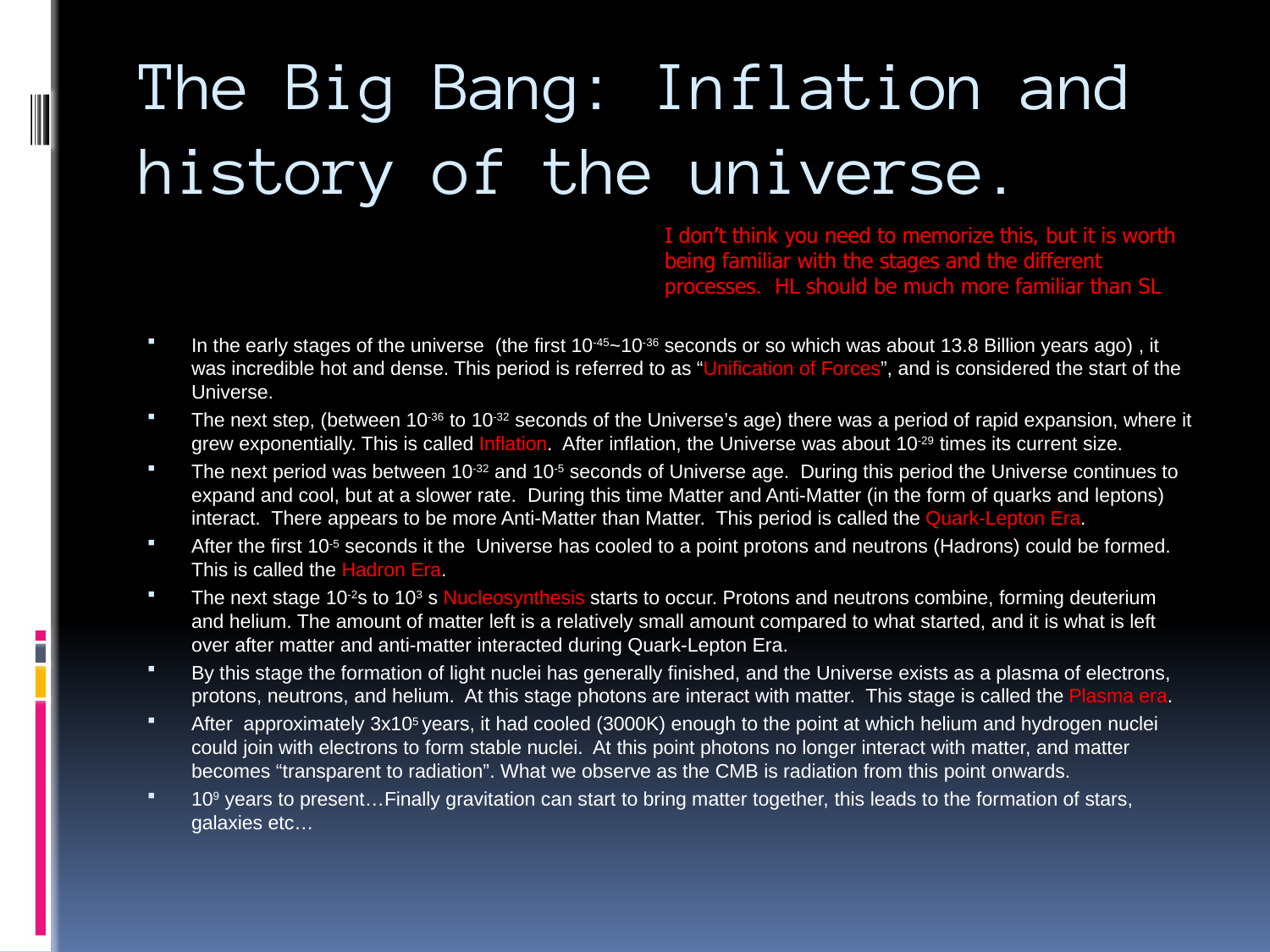

# The Big Bang: Inflation and history of the universe.
I don’t think you need to memorize this, but it is worth being familiar with the stages and the different processes.  HL should be much more familiar than SL
In the early stages of the universe  (the first 10-45~10-36 seconds or so which was about 13.8 Billion years ago) , it was incredible hot and dense. This period is referred to as “Unification of Forces”, and is considered the start of the Universe.
The next step, (between 10-36 to 10-32 seconds of the Universe’s age) there was a period of rapid expansion, where it grew exponentially. This is called Inflation.  After inflation, the Universe was about 10-29 times its current size.
The next period was between 10-32 and 10-5 seconds of Universe age.  During this period the Universe continues to expand and cool, but at a slower rate.  During this time Matter and Anti-Matter (in the form of quarks and leptons) interact.  There appears to be more Anti-Matter than Matter.  This period is called the Quark-Lepton Era.
After the first 10-5 seconds it the  Universe has cooled to a point protons and neutrons (Hadrons) could be formed. This is called the Hadron Era.
The next stage 10-2s to 103 s Nucleosynthesis starts to occur. Protons and neutrons combine, forming deuterium and helium. The amount of matter left is a relatively small amount compared to what started, and it is what is left over after matter and anti-matter interacted during Quark-Lepton Era.
By this stage the formation of light nuclei has generally finished, and the Universe exists as a plasma of electrons, protons, neutrons, and helium.  At this stage photons are interact with matter.  This stage is called the Plasma era.
After  approximately 3x105 years, it had cooled (3000K) enough to the point at which helium and hydrogen nuclei could join with electrons to form stable nuclei.  At this point photons no longer interact with matter, and matter becomes “transparent to radiation”. What we observe as the CMB is radiation from this point onwards.
109 years to present…Finally gravitation can start to bring matter together, this leads to the formation of stars, galaxies etc…